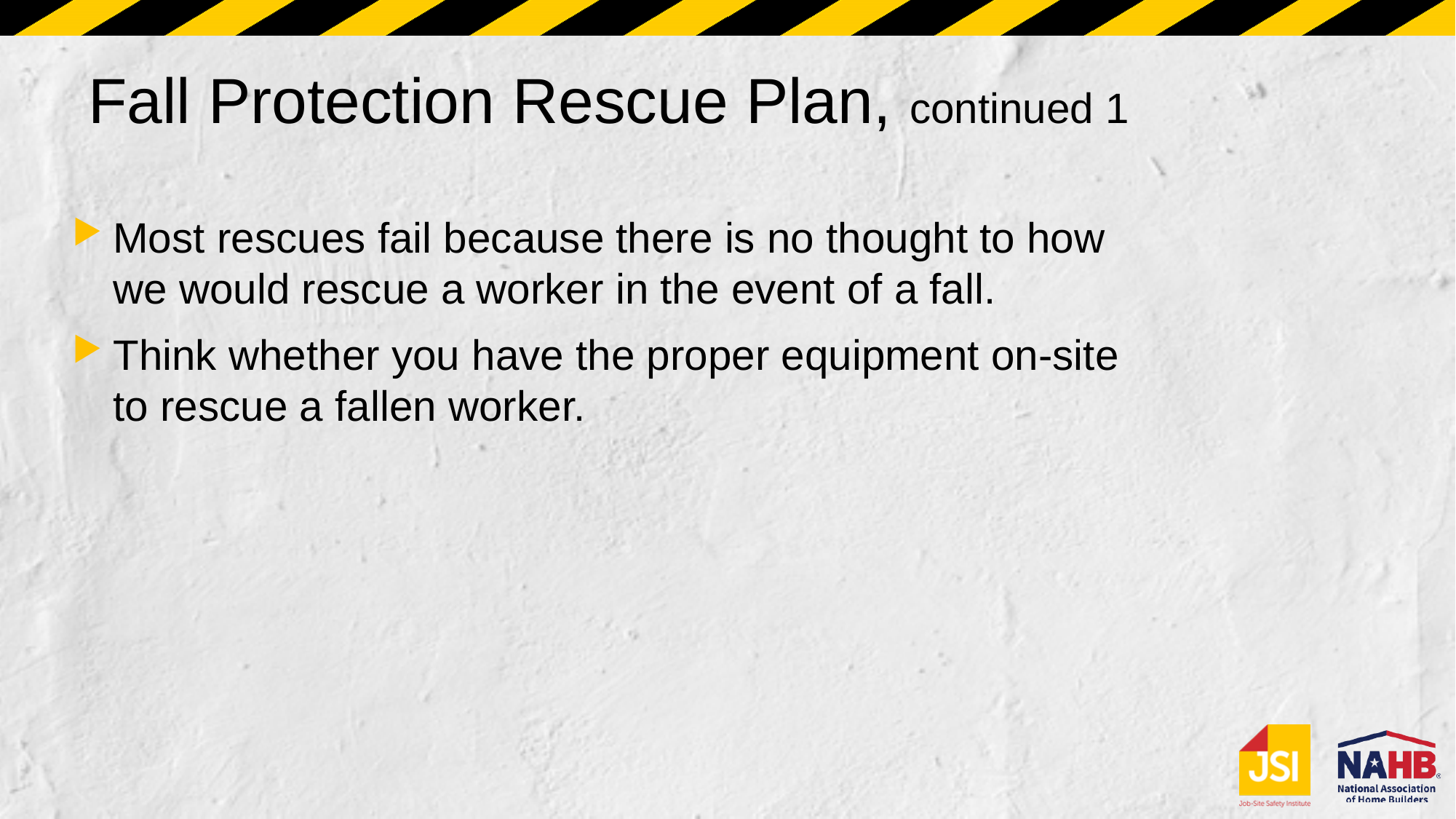

# Fall Protection Rescue Plan, continued 1
Most rescues fail because there is no thought to how we would rescue a worker in the event of a fall.
Think whether you have the proper equipment on-site to rescue a fallen worker.